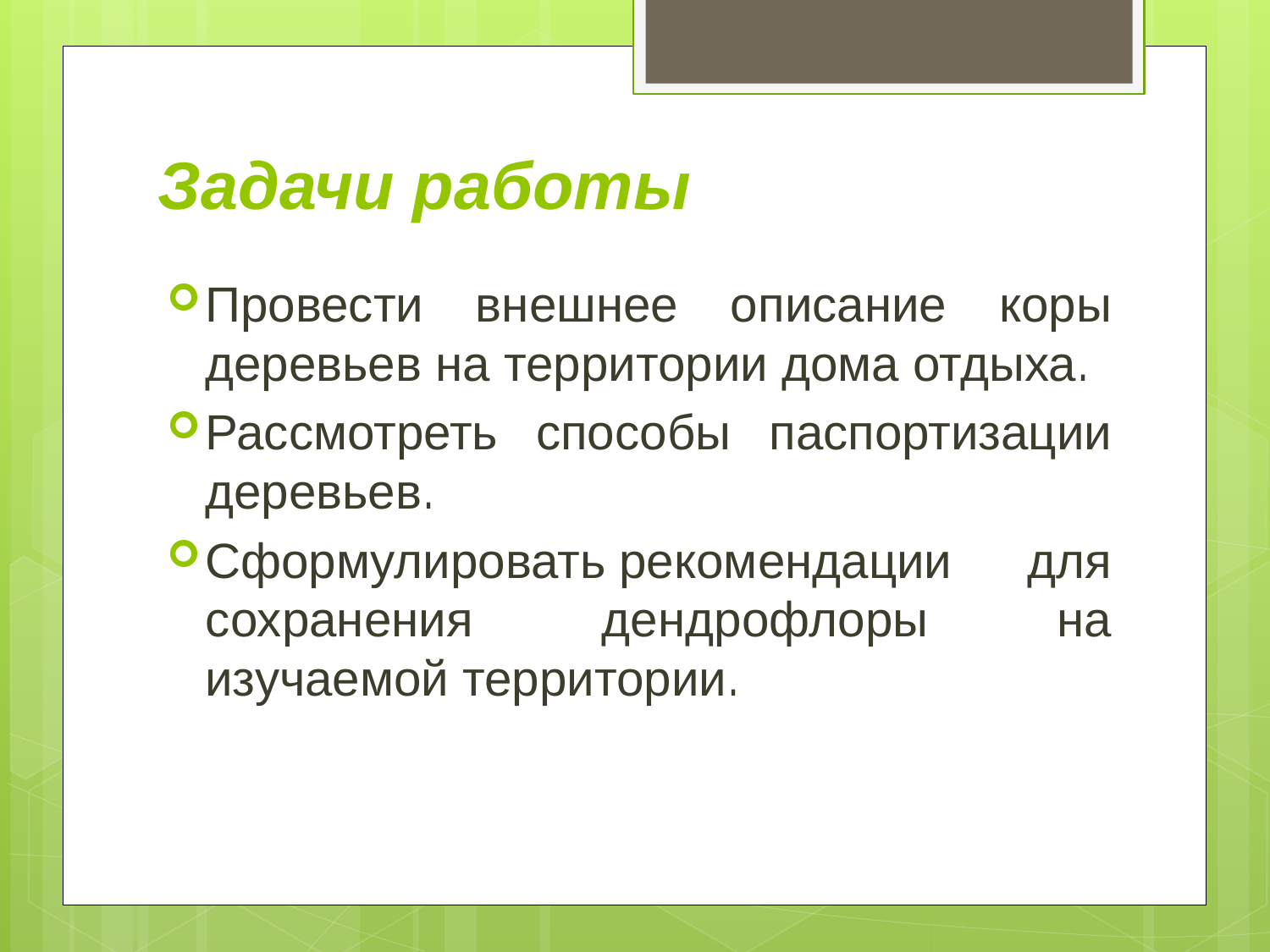

# Задачи работы
Провести внешнее описание коры деревьев на территории дома отдыха.
Рассмотреть способы паспортизации деревьев.
Сформулировать рекомендации для сохранения дендрофлоры на изучаемой территории.